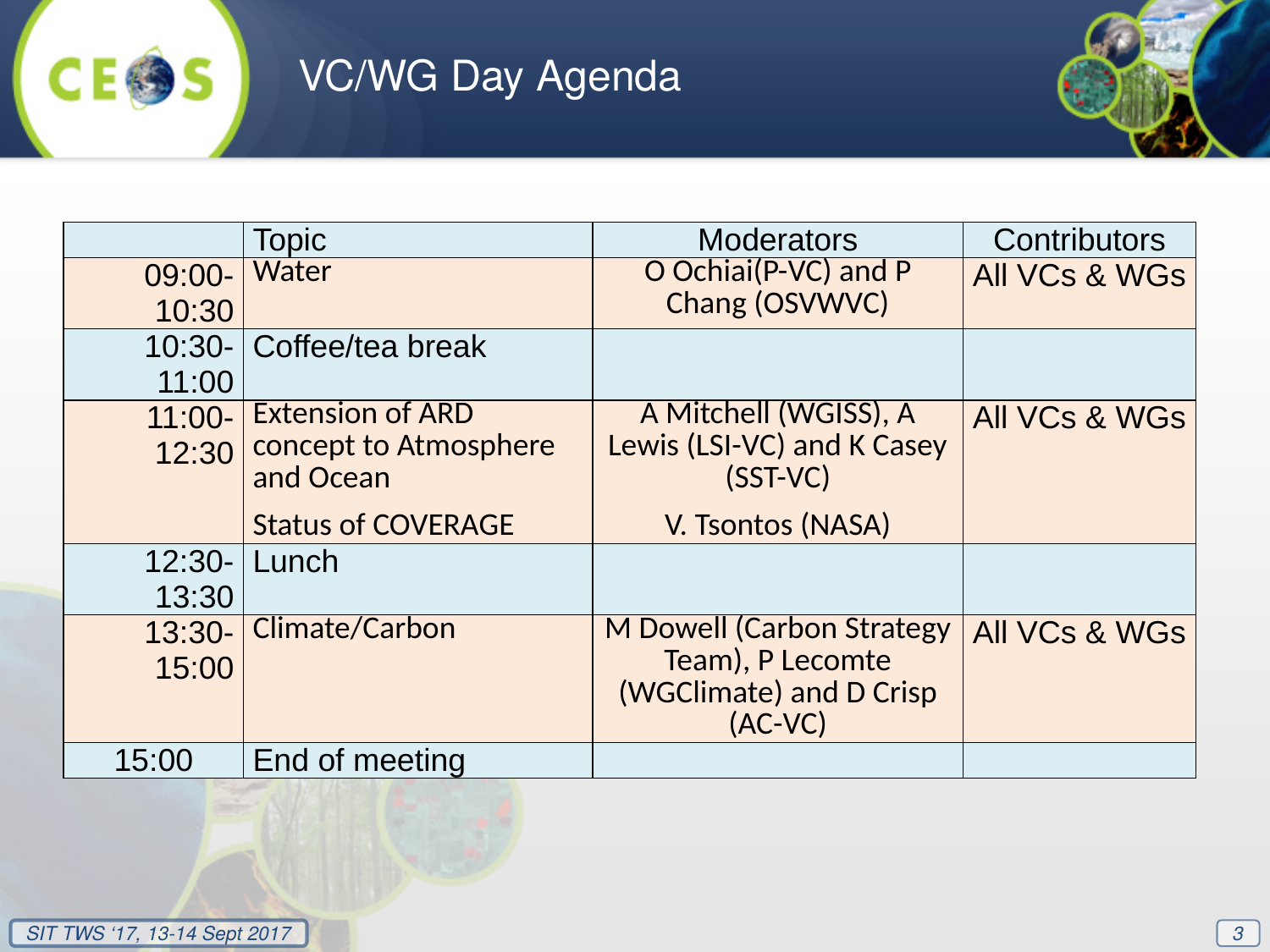

VC/WG Day Agenda
|  | Topic | Moderators | Contributors |
| --- | --- | --- | --- |
| 09:00-10:30 | Water | O Ochiai(P-VC) and P Chang (OSVWVC) | All VCs & WGs |
| 10:30-11:00 | Coffee/tea break |  |  |
| 11:00-12:30 | Extension of ARD concept to Atmosphere and Ocean Status of COVERAGE | A Mitchell (WGISS), A Lewis (LSI-VC) and K Casey (SST-VC) V. Tsontos (NASA) | All VCs & WGs |
| 12:30-13:30 | Lunch |  |  |
| 13:30-15:00 | Climate/Carbon | M Dowell (Carbon Strategy Team), P Lecomte (WGClimate) and D Crisp (AC-VC) | All VCs & WGs |
| 15:00 | End of meeting |  |  |
3